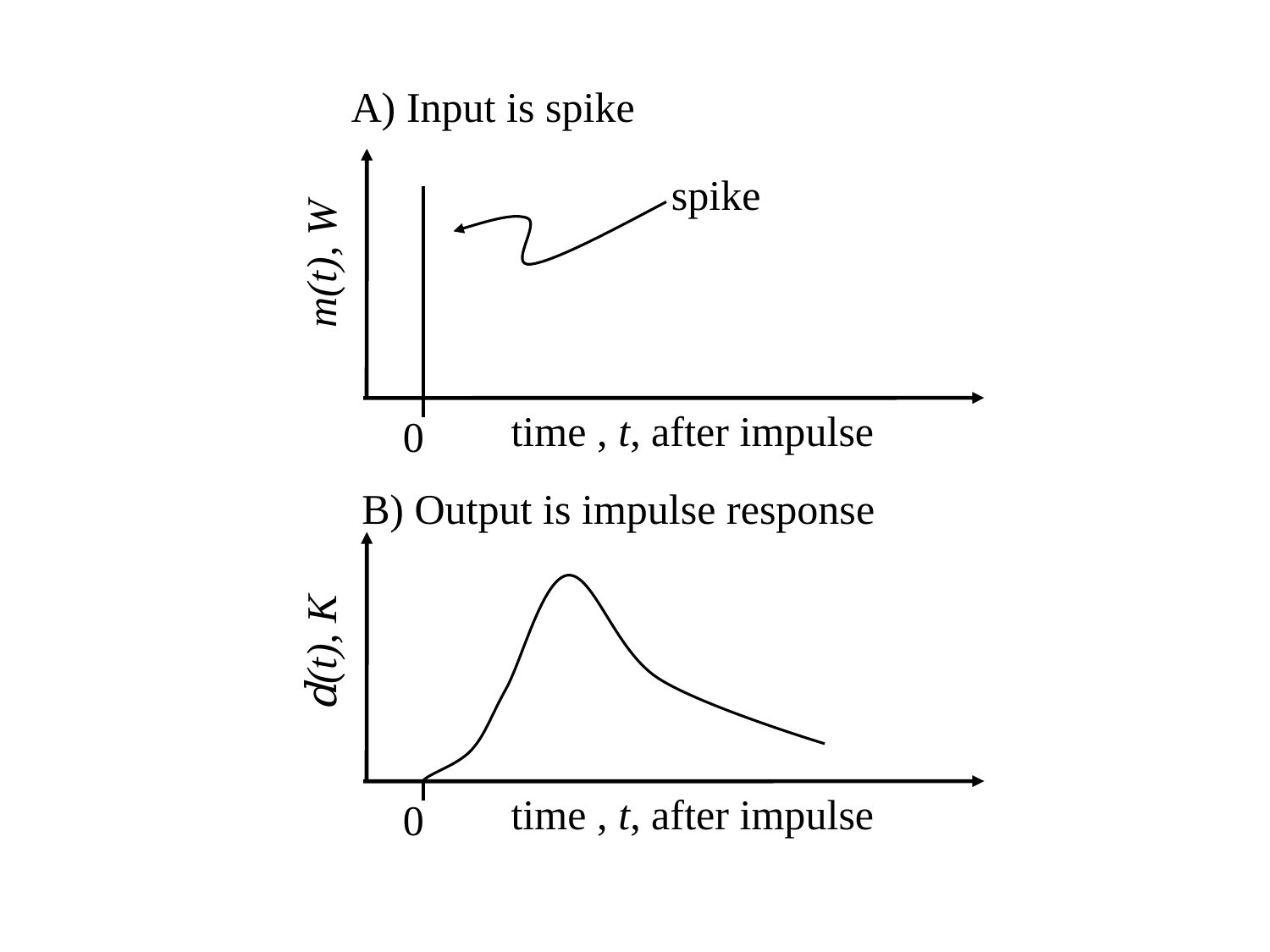

A) Input is spike
m(t), W
time , t, after impulse
0

d(t), K
time , t, after impulse
0
spike

B) Output is impulse response